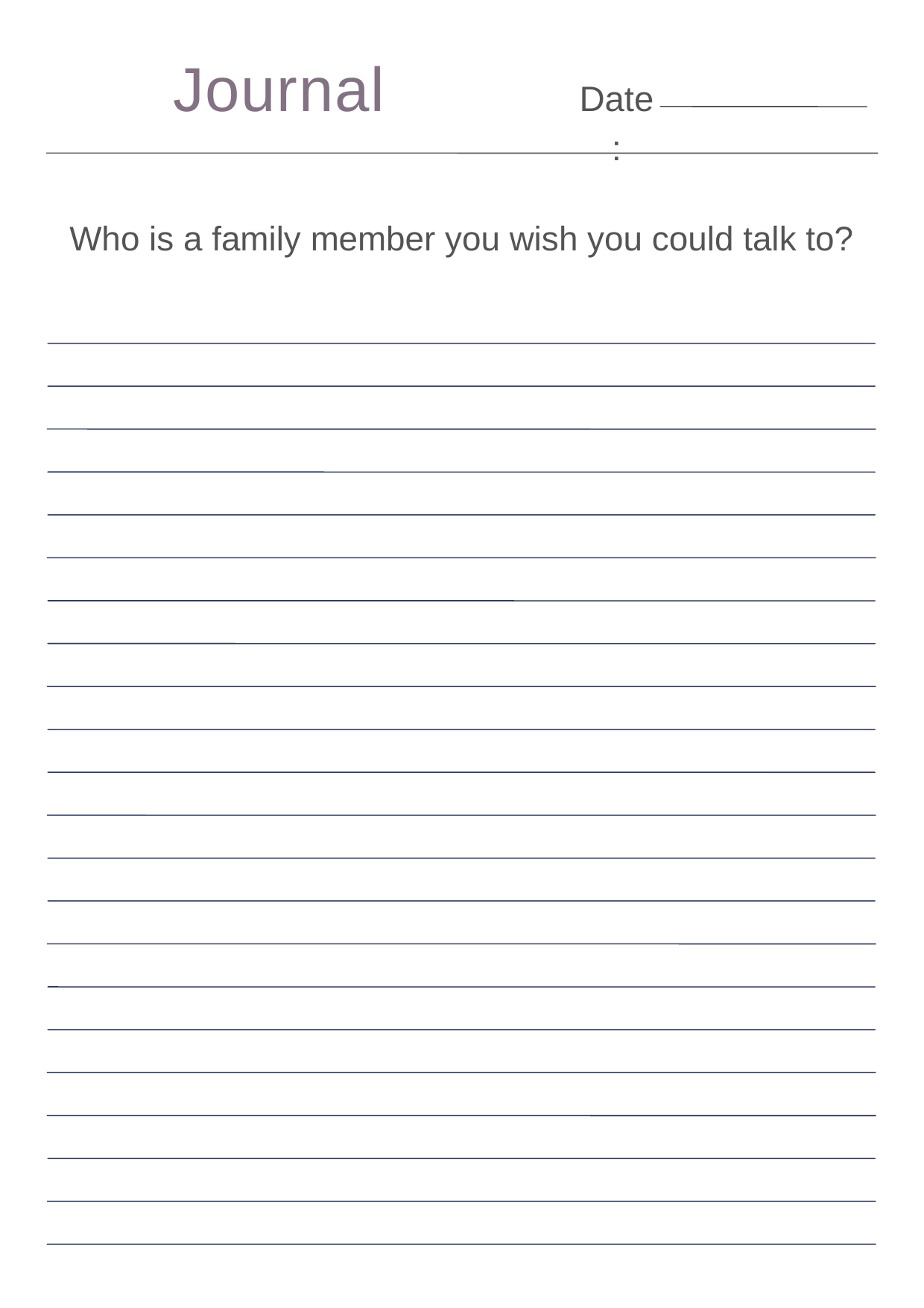

Journal
Date:

Who is a family member you wish you could talk to?